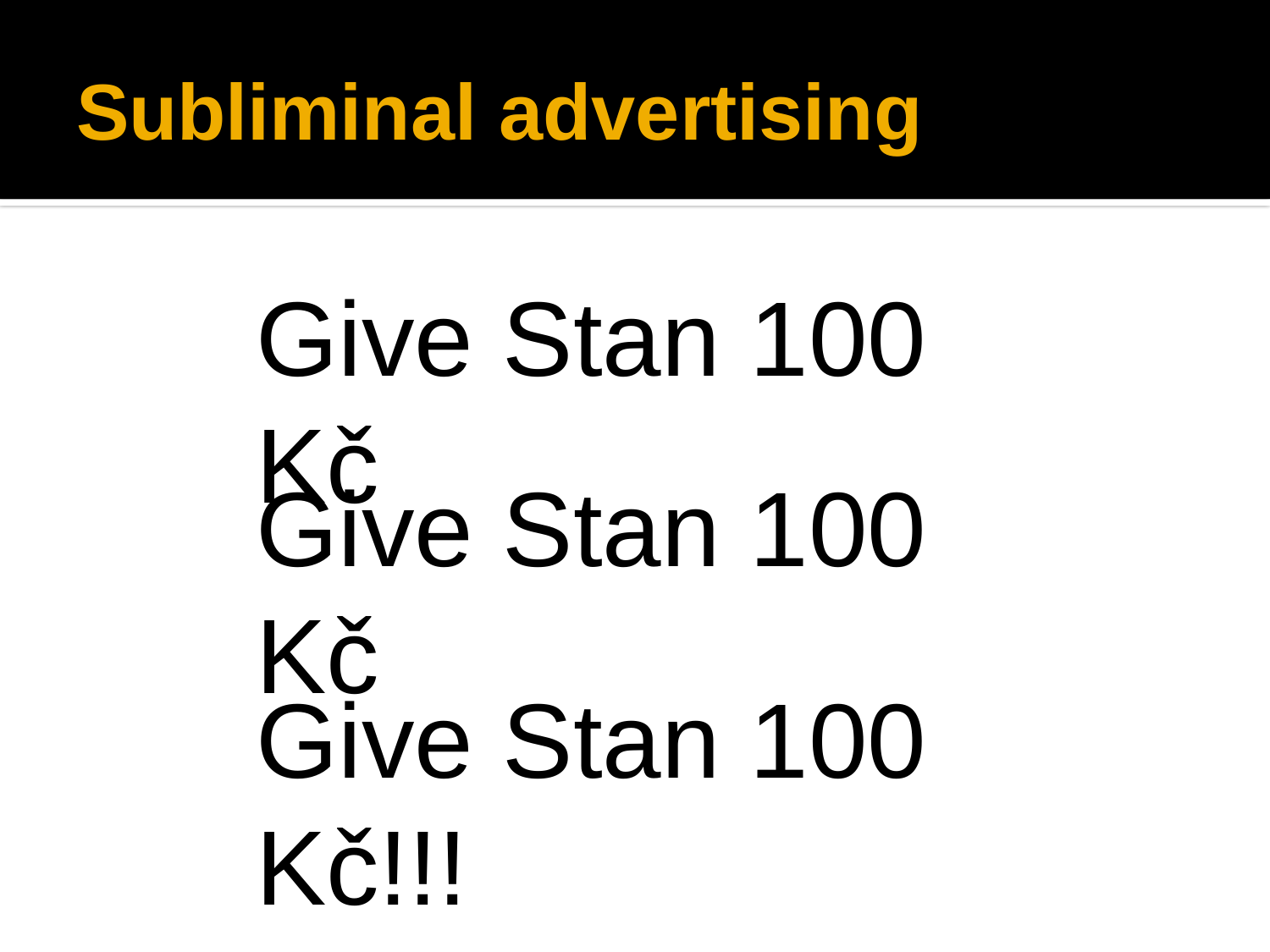

# Subliminal advertising
Give Stan 100 Kč
Give Stan 100 Kč
Give Stan 100 Kč!!!